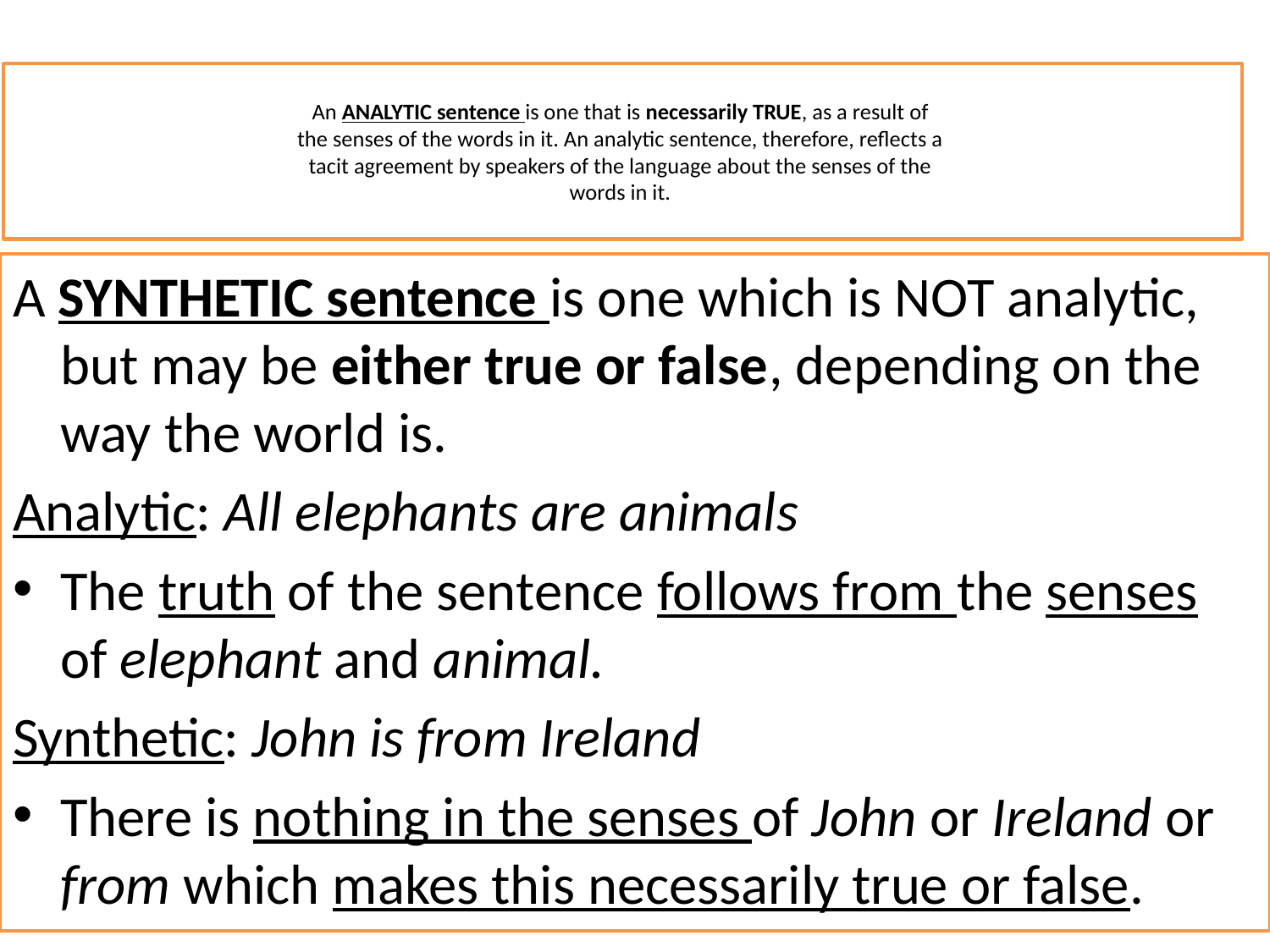

# An ANALYTIC sentence is one that is necessarily TRUE, as a result of the senses of the words in it. An analytic sentence, therefore, reflects a tacit agreement by speakers of the language about the senses of the words in it.
A SYNTHETIC sentence is one which is NOT analytic, but may be either true or false, depending on the way the world is.
Analytic: All elephants are animals
The truth of the sentence follows from the senses of elephant and animal.
Synthetic: John is from Ireland
There is nothing in the senses of John or Ireland or from which makes this necessarily true or false.